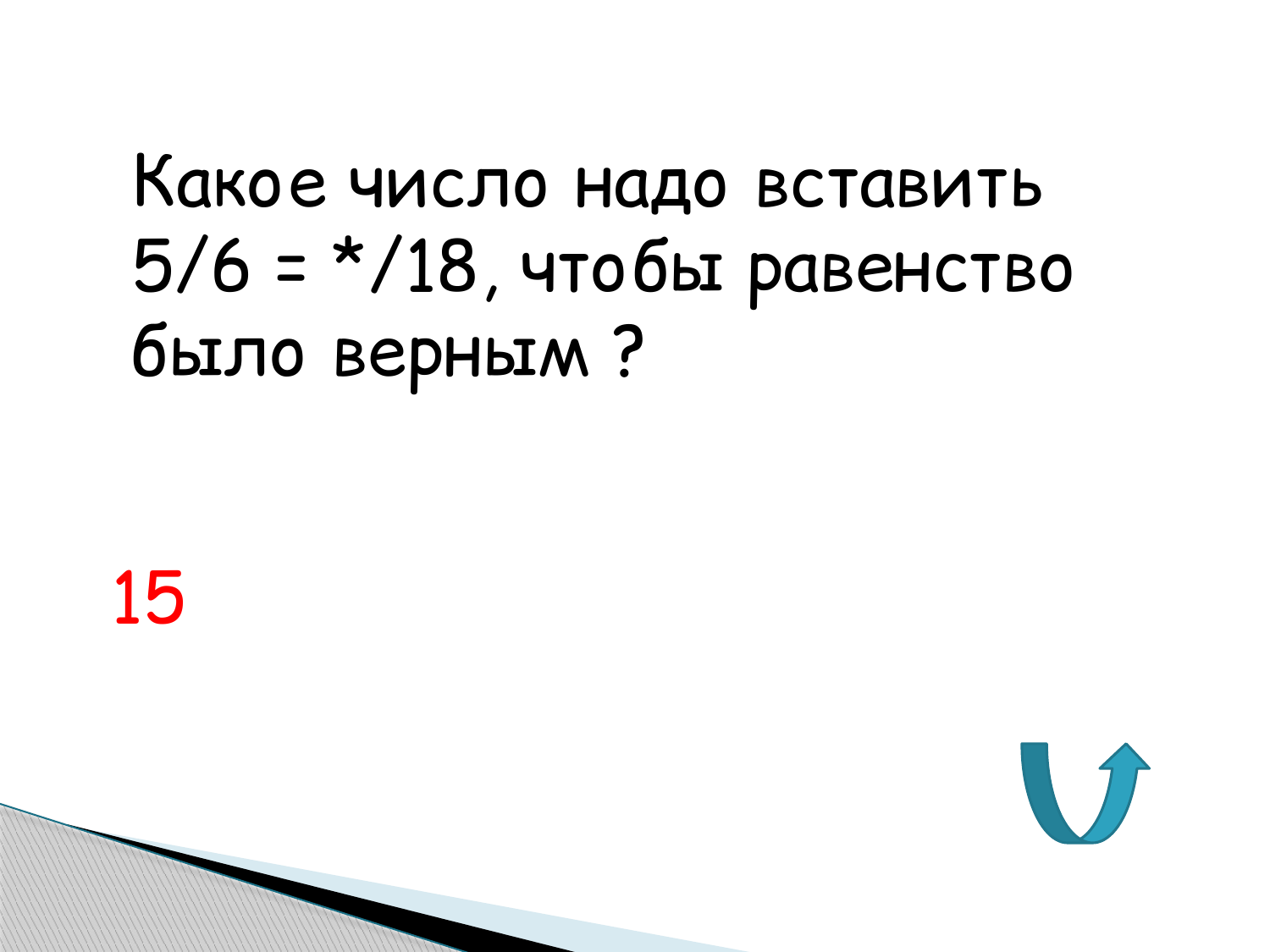

Какое число надо вставить 5/6 = */18, чтобы равенство было верным ?
15